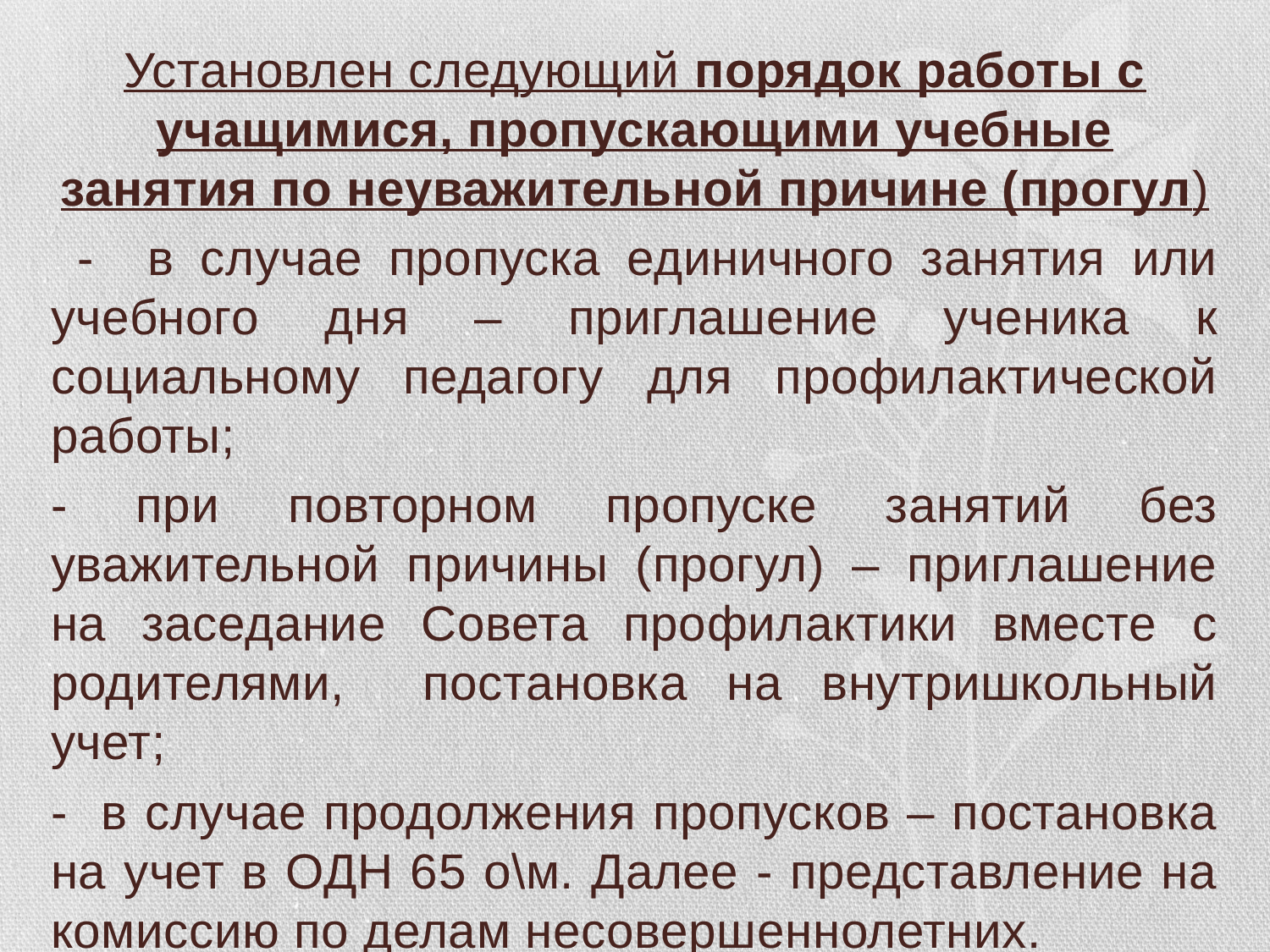

Установлен следующий порядок работы с учащимися, пропускающими учебные занятия по неуважительной причине (прогул)
 -  в случае пропуска единичного занятия или учебного дня – приглашение ученика к социальному педагогу для профилактической работы;
- при повторном пропуске занятий без уважительной причины (прогул) – приглашение на заседание Совета профилактики вместе с родителями,  постановка на внутришкольный учет;
-  в случае продолжения пропусков – постановка на учет в ОДН 65 о\м. Далее - представление на комиссию по делам несовершеннолетних.